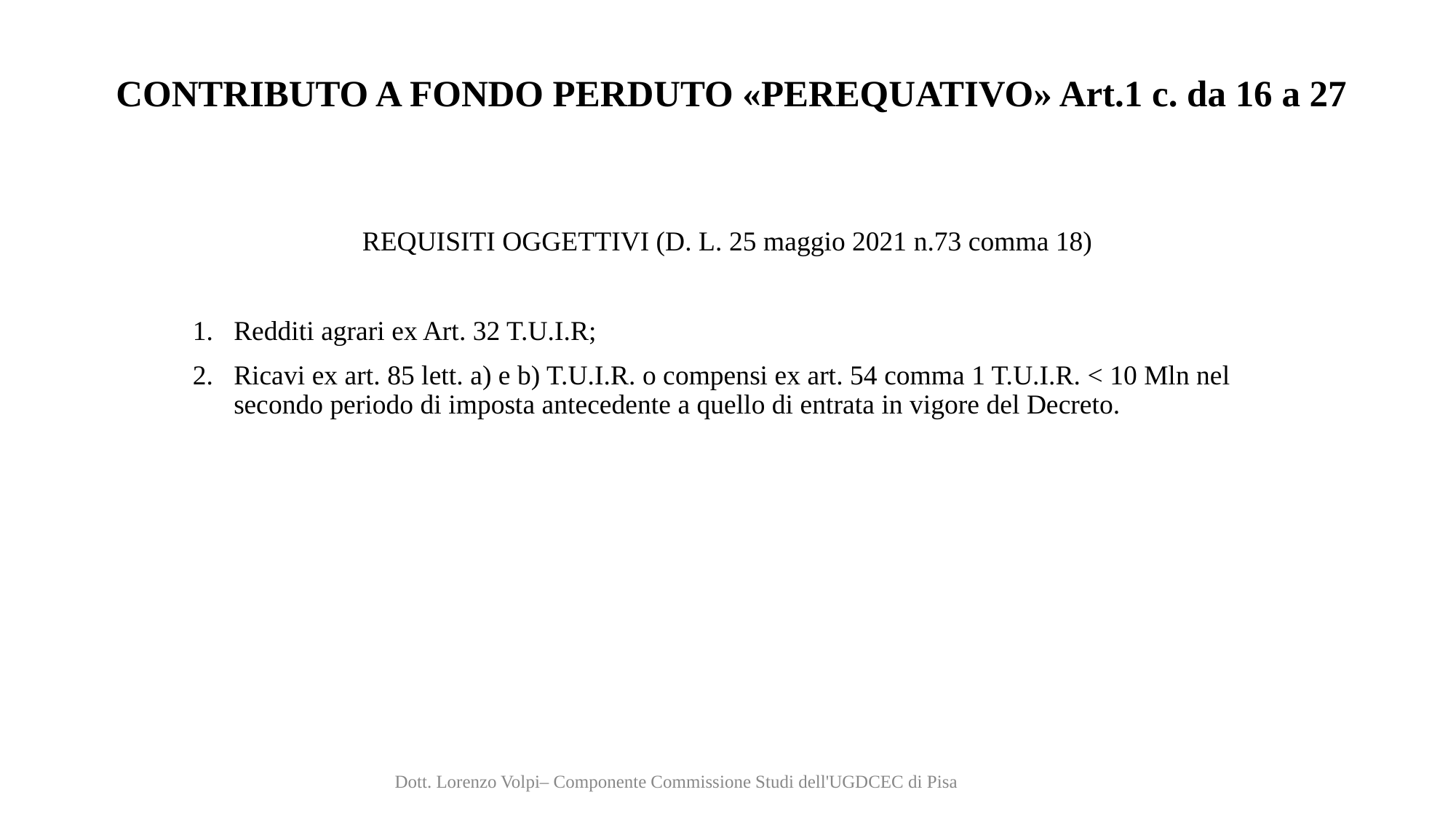

CONTRIBUTO A FONDO PERDUTO «PEREQUATIVO» Art.1 c. da 16 a 27

REQUISITI OGGETTIVI (D. L. 25 maggio 2021 n.73 comma 18)

Redditi agrari ex Art. 32 T.U.I.R;
Ricavi ex art. 85 lett. a) e b) T.U.I.R. o compensi ex art. 54 comma 1 T.U.I.R. < 10 Mln nel secondo periodo di imposta antecedente a quello di entrata in vigore del Decreto.

Dott. Lorenzo Volpi– Componente Commissione Studi dell'UGDCEC di Pisa